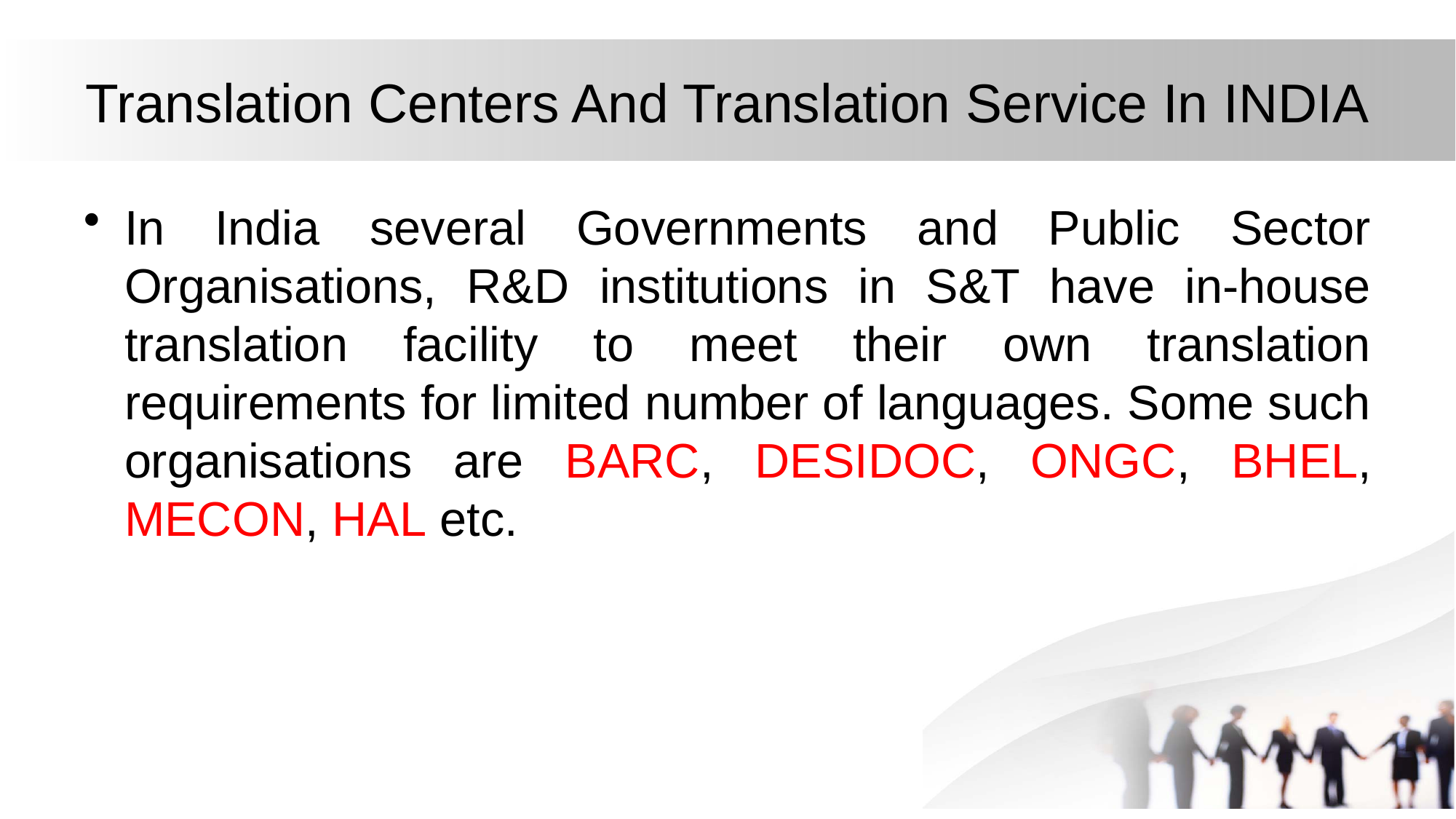

# Translation Centers And Translation Service In INDIA
In India several Governments and Public Sector Organisations, R&D institutions in S&T have in-house translation facility to meet their own translation requirements for limited number of languages. Some such organisations are BARC, DESIDOC, ONGC, BHEL, MECON, HAL etc.